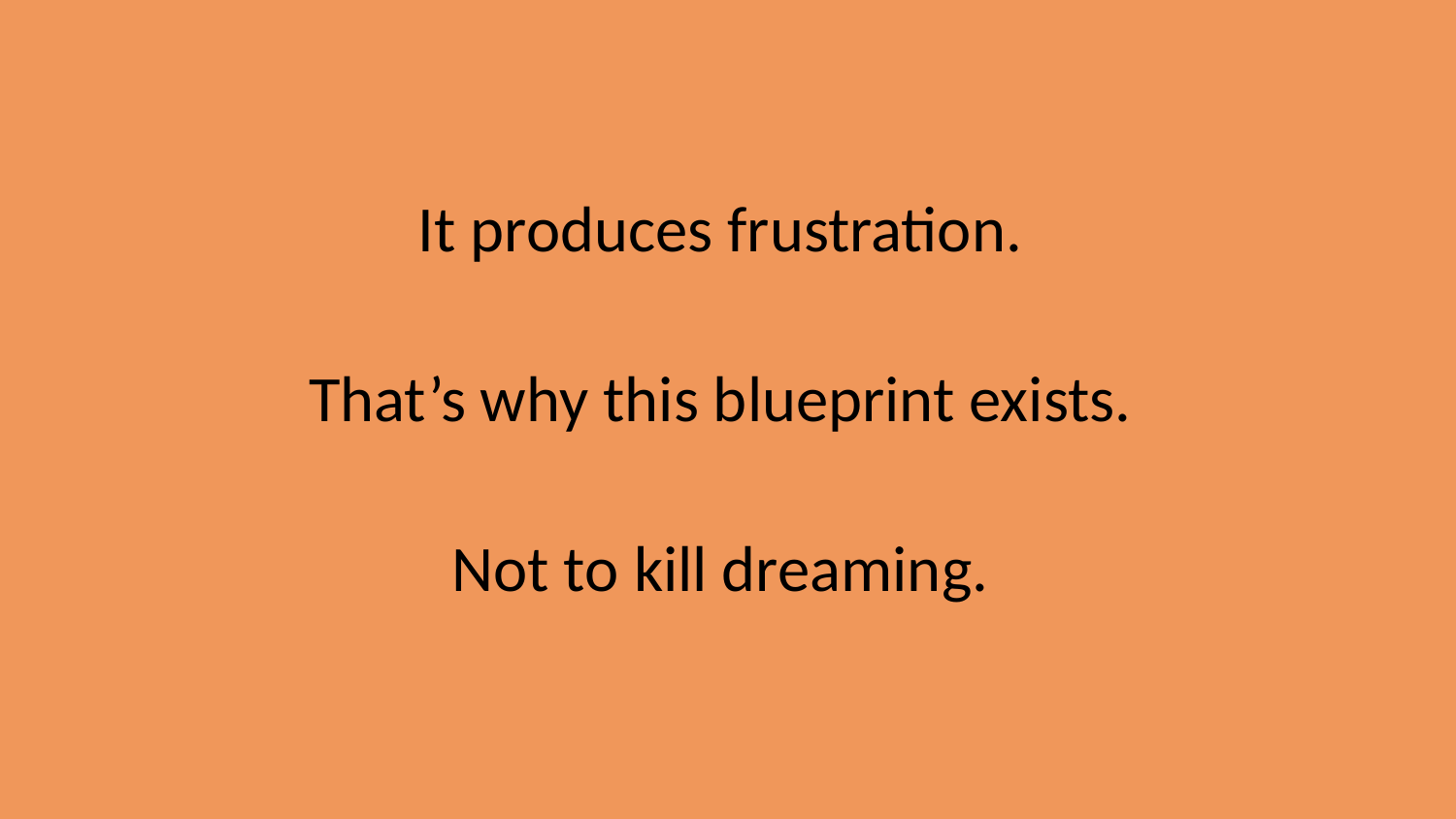

It produces frustration.

That’s why this blueprint exists.

Not to kill dreaming.